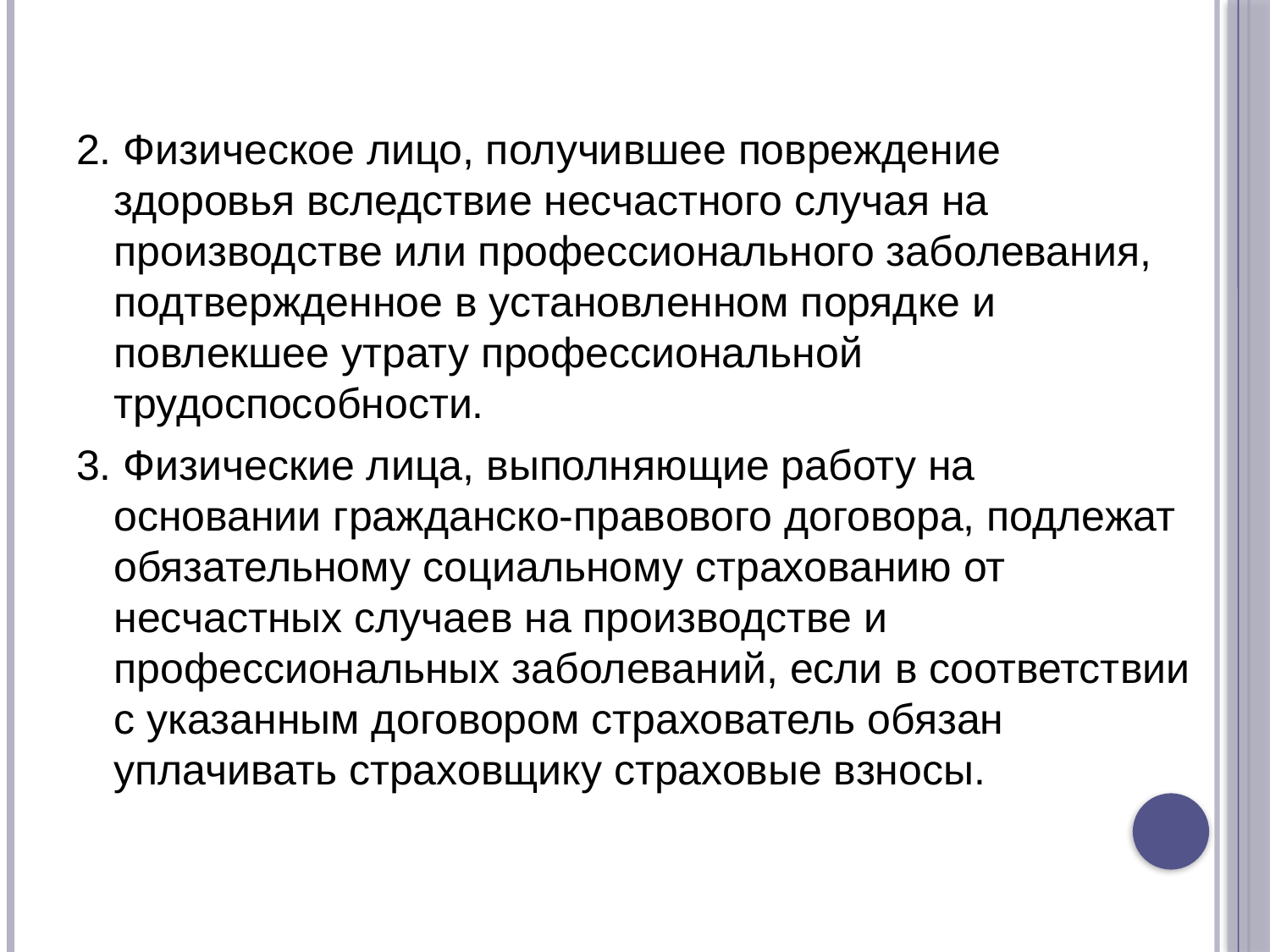

2. Физическое лицо, получившее повреждение здоровья вследствие несчастного случая на производстве или профессионального заболевания, подтвержденное в установленном порядке и повлекшее утрату профессиональной трудоспособности.
3. Физические лица, выполняющие работу на основании гражданско-правового договора, подлежат обязательному социальному страхованию от несчастных случаев на производстве и профессиональных заболеваний, если в соответствии с указанным договором страхователь обязан уплачивать страховщику страховые взносы.